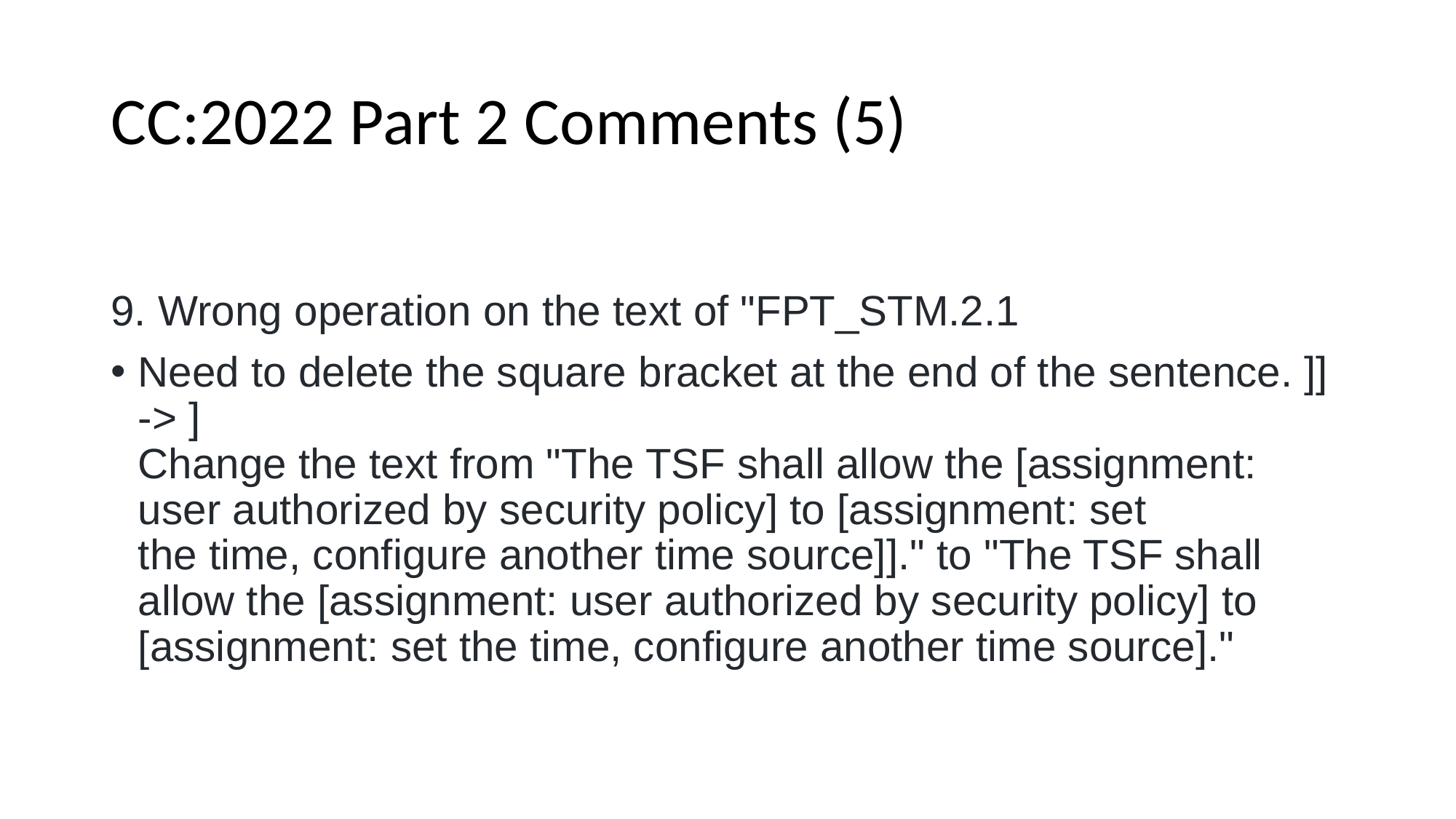

# CC:2022 Part 2 Comments (5)

9. Wrong operation on the text of "FPT_STM.2.1
Need to delete the square bracket at the end of the sentence. ]] -> ]
Change the text from "The TSF shall allow the [assignment: user authorized by security policy] to [assignment: set
the time, configure another time source]]." to "The TSF shall allow the [assignment: user authorized by security policy] to [assignment: set the time, configure another time source]."